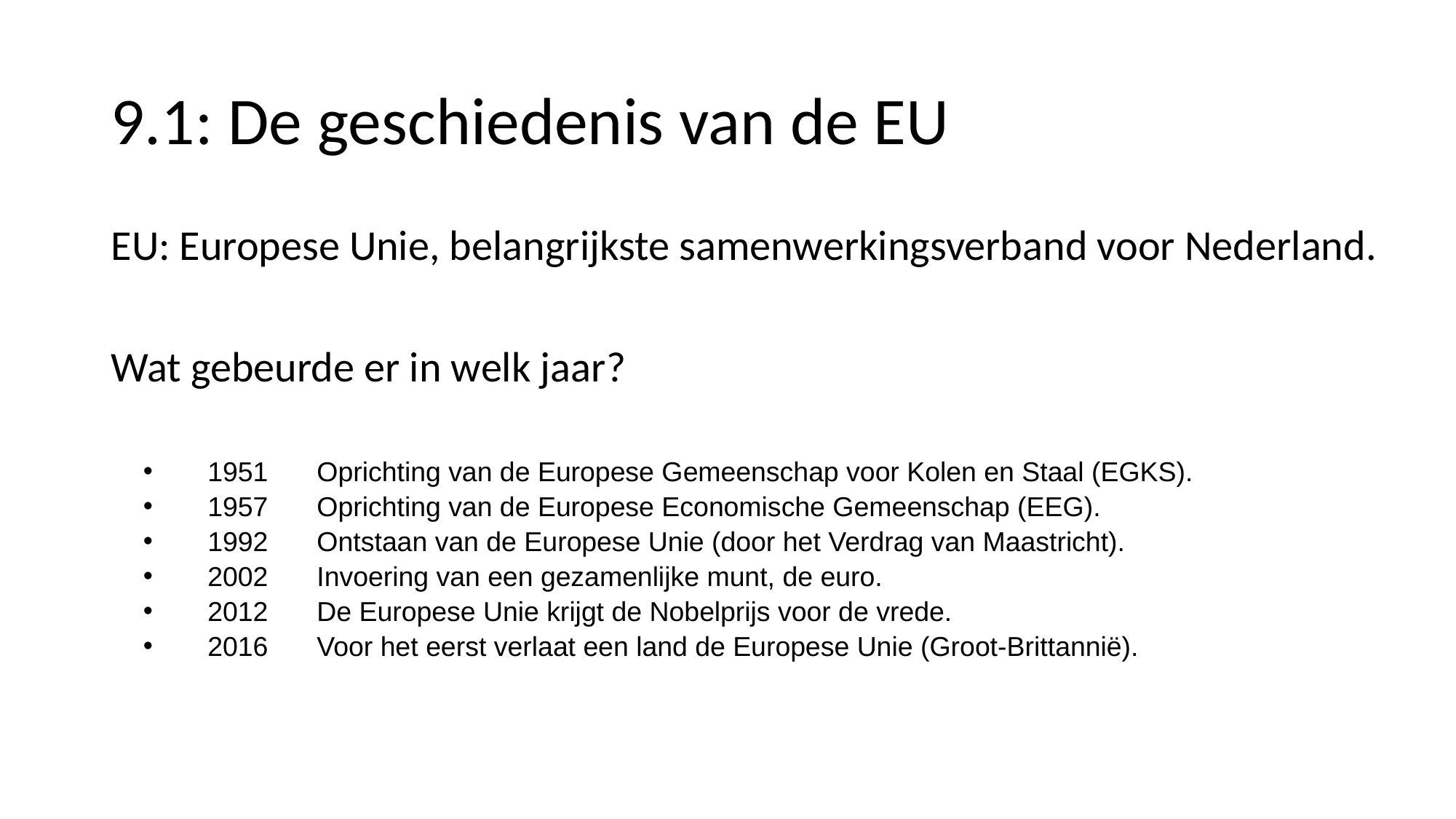

# 9.1: De geschiedenis van de EU
EU: Europese Unie, belangrijkste samenwerkingsverband voor Nederland.

Wat gebeurde er in welk jaar?

1951	Oprichting van de Europese Gemeenschap voor Kolen en Staal (EGKS).
1957	Oprichting van de Europese Economische Gemeenschap (EEG).
1992	Ontstaan van de Europese Unie (door het Verdrag van Maastricht).
2002	Invoering van een gezamenlijke munt, de euro.
2012	De Europese Unie krijgt de Nobelprijs voor de vrede.
2016	Voor het eerst verlaat een land de Europese Unie (Groot-Brittannië).